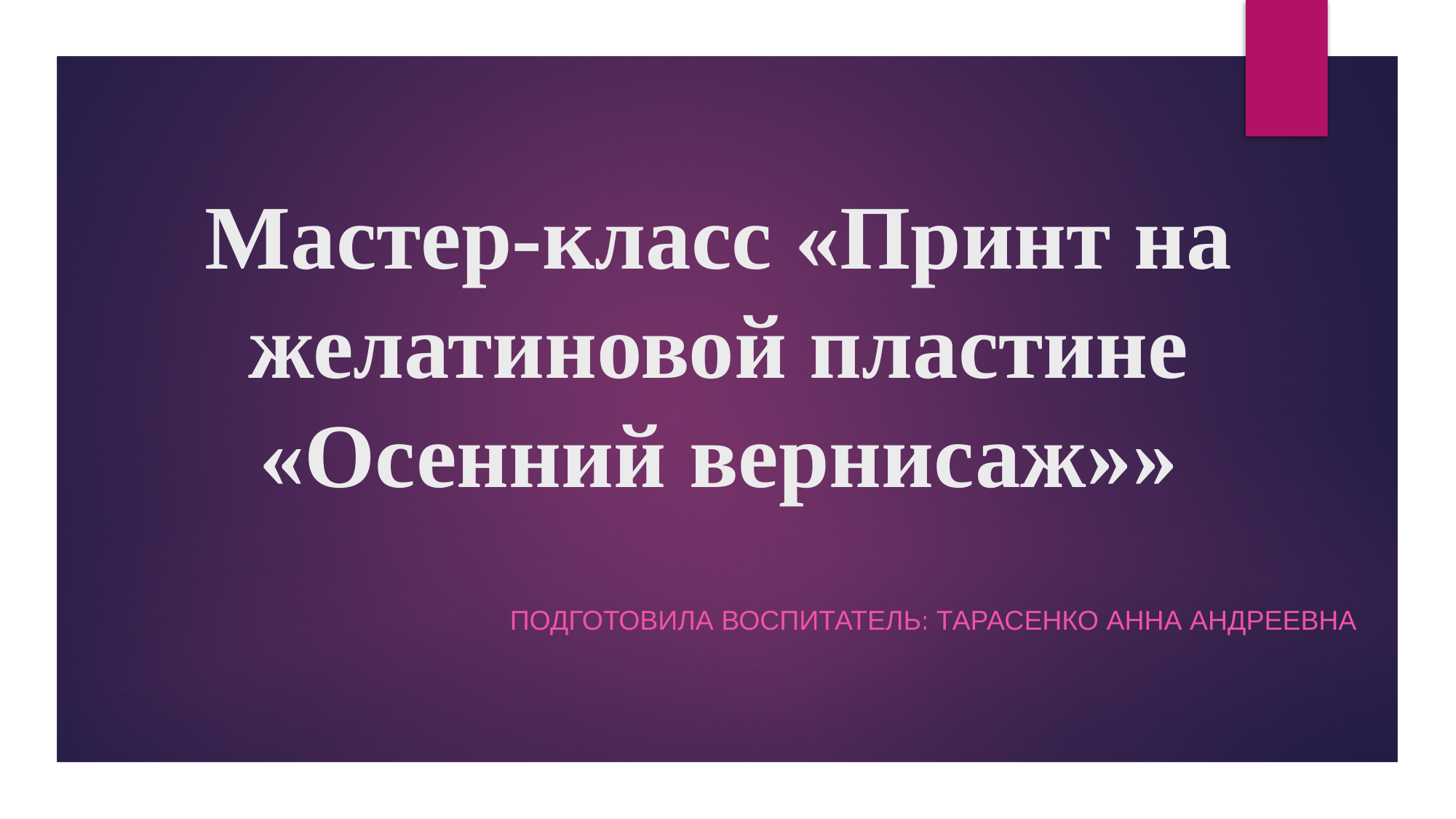

# Мастер-класс «Принт на желатиновой пластине «Осенний вернисаж»»
Подготовила воспитатель: Тарасенко Анна Андреевна